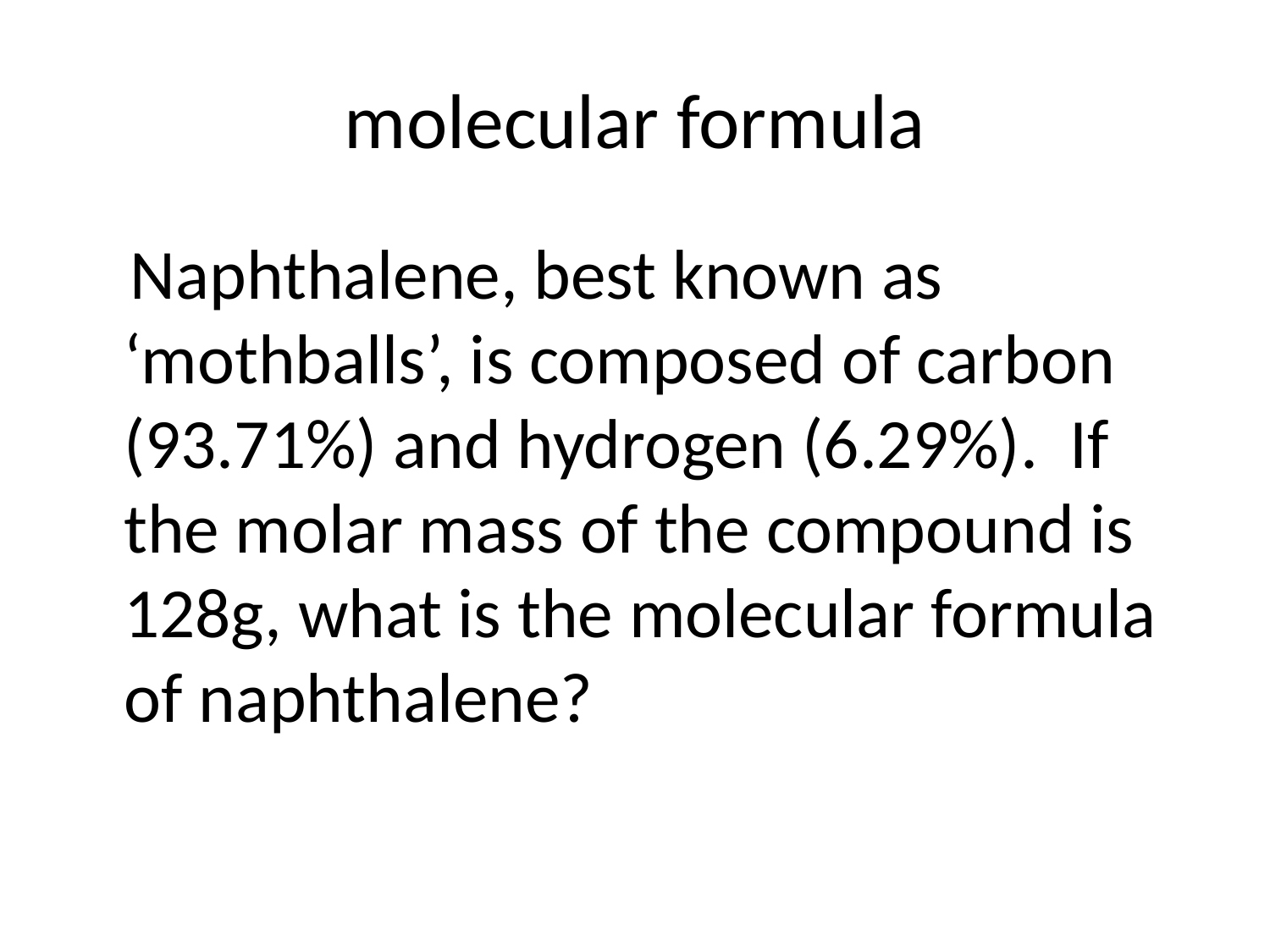

# molecular formula
    Naphthalene, best known as ‘mothballs’, is composed of carbon (93.71%) and hydrogen (6.29%).  If the molar mass of the compound is 128g, what is the molecular formula of naphthalene?